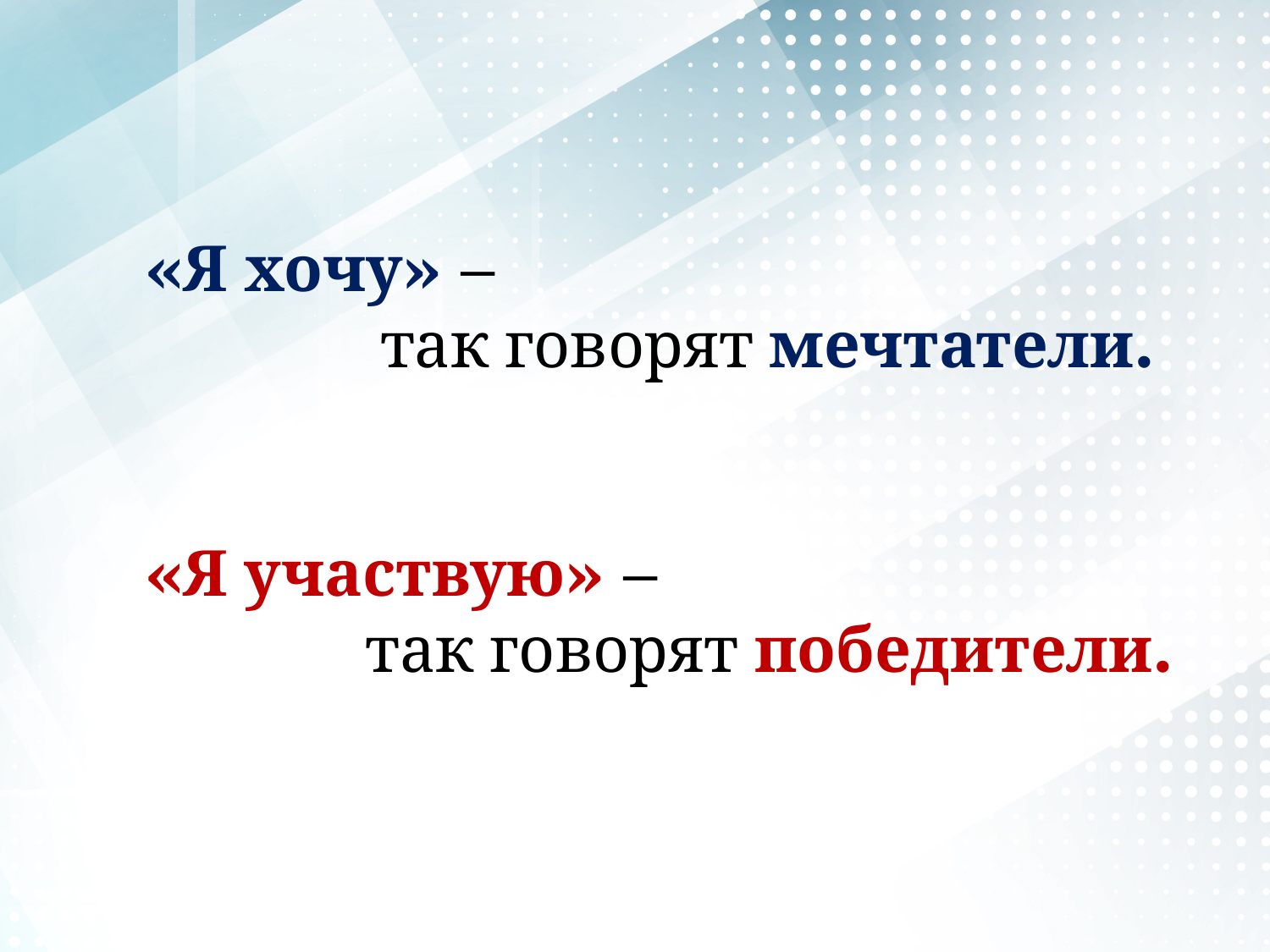

«Я хочу» –
                          так говорят мечтатели.

          «Я участвую» –
                         так говорят победители.